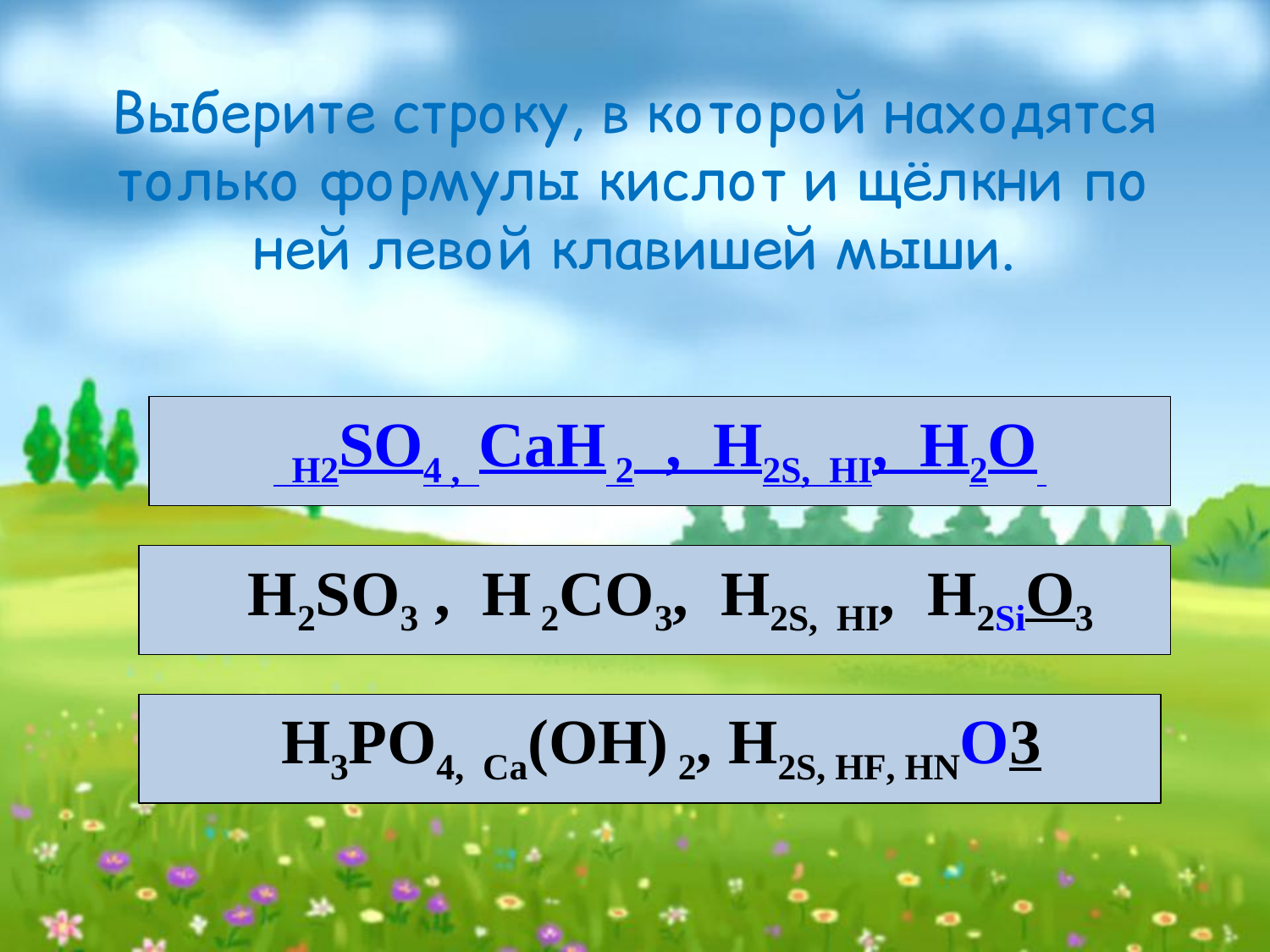

Выберите строку, в которой находятся только формулы кислот и щёлкни по ней левой клавишей мыши.
#
  Н2SО4 ,  СаН 2  ,  Н2S,  НI,  Н2О

  Н2SО3 ,  Н 2СО3,  Н2S,  НI,  Н2SiО3
  Н3РО4,  Са(ОН) 2, Н2S, НF, НNО3